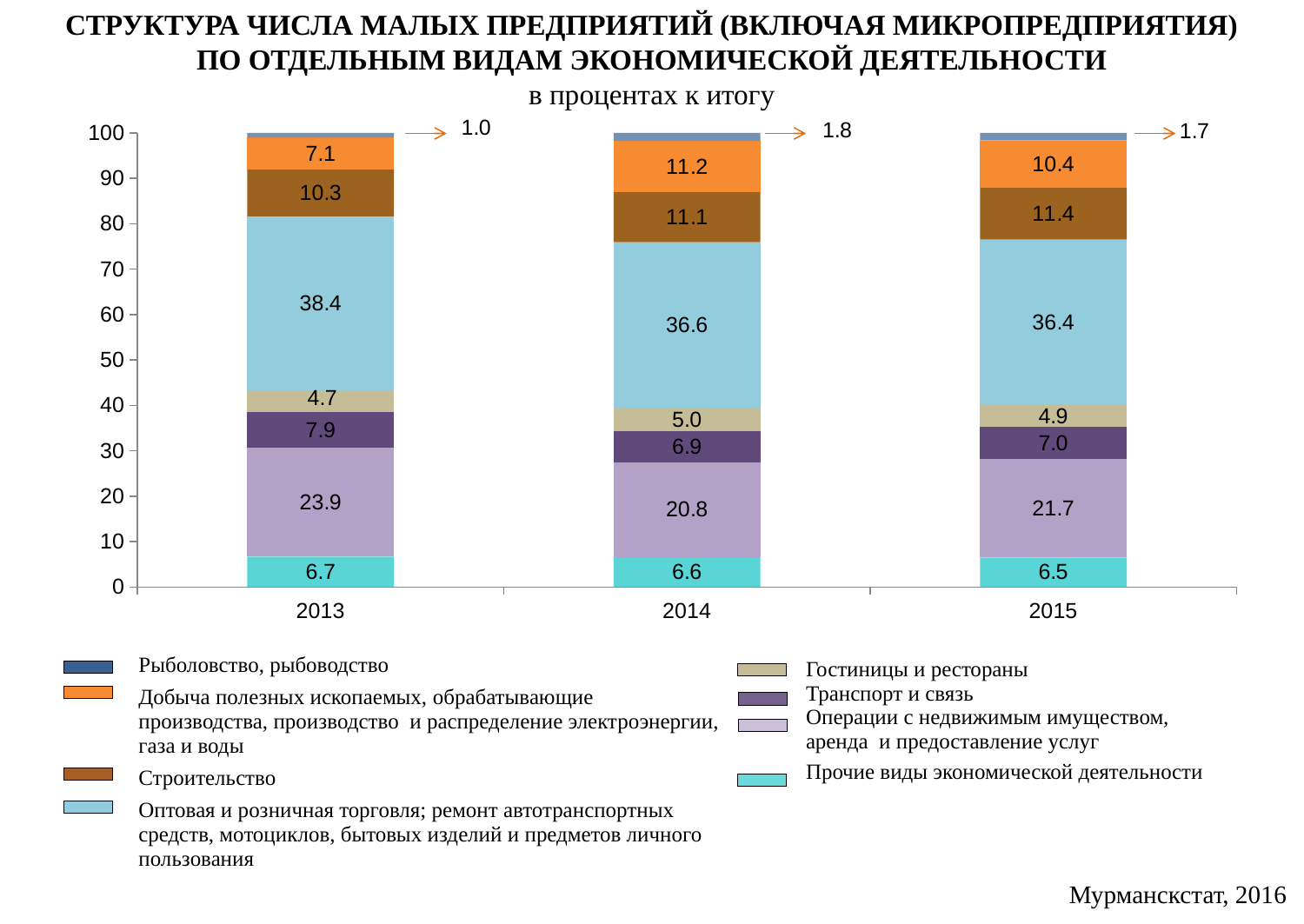

СТРУКТУРА ЧИСЛА МАЛЫХ ПРЕДПРИЯТИЙ (ВКЛЮЧАЯ МИКРОПРЕДПРИЯТИЯ)
ПО ОТДЕЛЬНЫМ ВИДАМ ЭКОНОМИЧЕСКОЙ ДЕЯТЕЛЬНОСТИ
в процентах к итогу

### Chart

| Category | ПРОЧИЕ ВИДЫ ЭКОНОМИЧЕСКОЙ ДЕЯТЕЛЬНОСТИ | ОПЕРАЦИИ С НЕДВИЖИМЫМ ИМУЩЕСТВОМ, АРЕНДА И ПРЕДОСТАВЛЕНИЕ УСЛУГ | ТРАНСПОРТ И СВЯЗЬ | ГОСТИНИЦЫ И РЕСТОРАНЫ | ОПТОВАЯ И РОЗНИЧНАЯ ТОРГОВЛЯ; РЕМОНТ АВТОТРАНСПОРТНЫХ СРЕДСТВ, МОТОЦИКЛОВ, БЫТОВЫХ ИЗДЕЛИЙ И ПРЕДМЕТОВ ЛИЧНОГО ПОЛЬЗОВАНИЯ | СТРОИТЕЛЬСТВО | ДОБЫЧА ПОЛЕЗНЫХ ИСКОПАЕМЫХ, ОБРАБАТЫВАЮЩИЕ ПРОИЗВОДСТВА, ПРОИЗВОДСТВО И РАСПРЕДЕЛЕНИЕ ЭЛЕКТРОЭНЕРГИИ, ГАЗА И ВОД | Рыболовство, рыбоводство |
|---|---|---|---|---|---|---|---|---|
| 2013 | 6.7 | 23.9 | 7.9 | 4.7 | 38.4 | 10.3 | 7.1 | 1.0 |
| 2014 | 6.6 | 20.8 | 6.9 | 5.0 | 36.6 | 11.1 | 11.2 | 1.8 |
| 2015 | 6.5 | 21.7 | 7.0 | 4.9 | 36.4 | 11.4 | 10.4 | 1.700000000000002 |
| Рыболовство, рыбоводство |
| --- |
| Добыча полезных ископаемых, обрабатывающие производства, производство и распределение электроэнергии, газа и воды |
| Строительство |
| Оптовая и розничная торговля; ремонт автотранспортных средств, мотоциклов, бытовых изделий и предметов личного пользования |
| Гостиницы и рестораны |
| --- |
| Транспорт и связь |
| Операции с недвижимым имуществом, аренда и предоставление услуг |
| Прочие виды экономической деятельности |

Мурманскстат, 2016